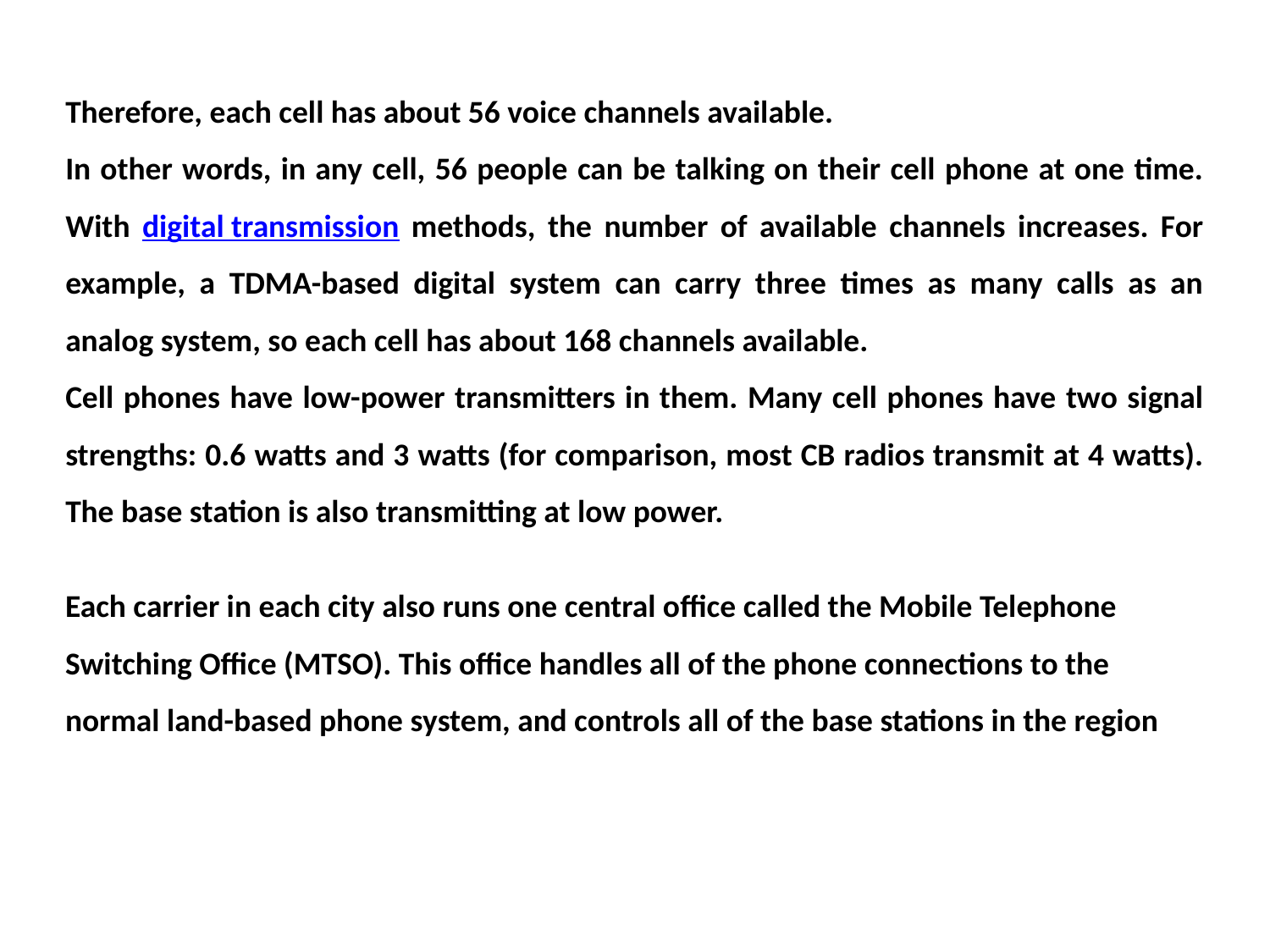

Therefore, each cell has about 56 voice channels available.
In other words, in any cell, 56 people can be talking on their cell phone at one time. With digital transmission methods, the number of available channels increases. For example, a TDMA-based digital system can carry three times as many calls as an analog system, so each cell has about 168 channels available.
Cell phones have low-power transmitters in them. Many cell phones have two signal strengths: 0.6 watts and 3 watts (for comparison, most CB radios transmit at 4 watts). The base station is also transmitting at low power.
Each carrier in each city also runs one central office called the Mobile Telephone Switching Office (MTSO). This office handles all of the phone connections to the normal land-based phone system, and controls all of the base stations in the region